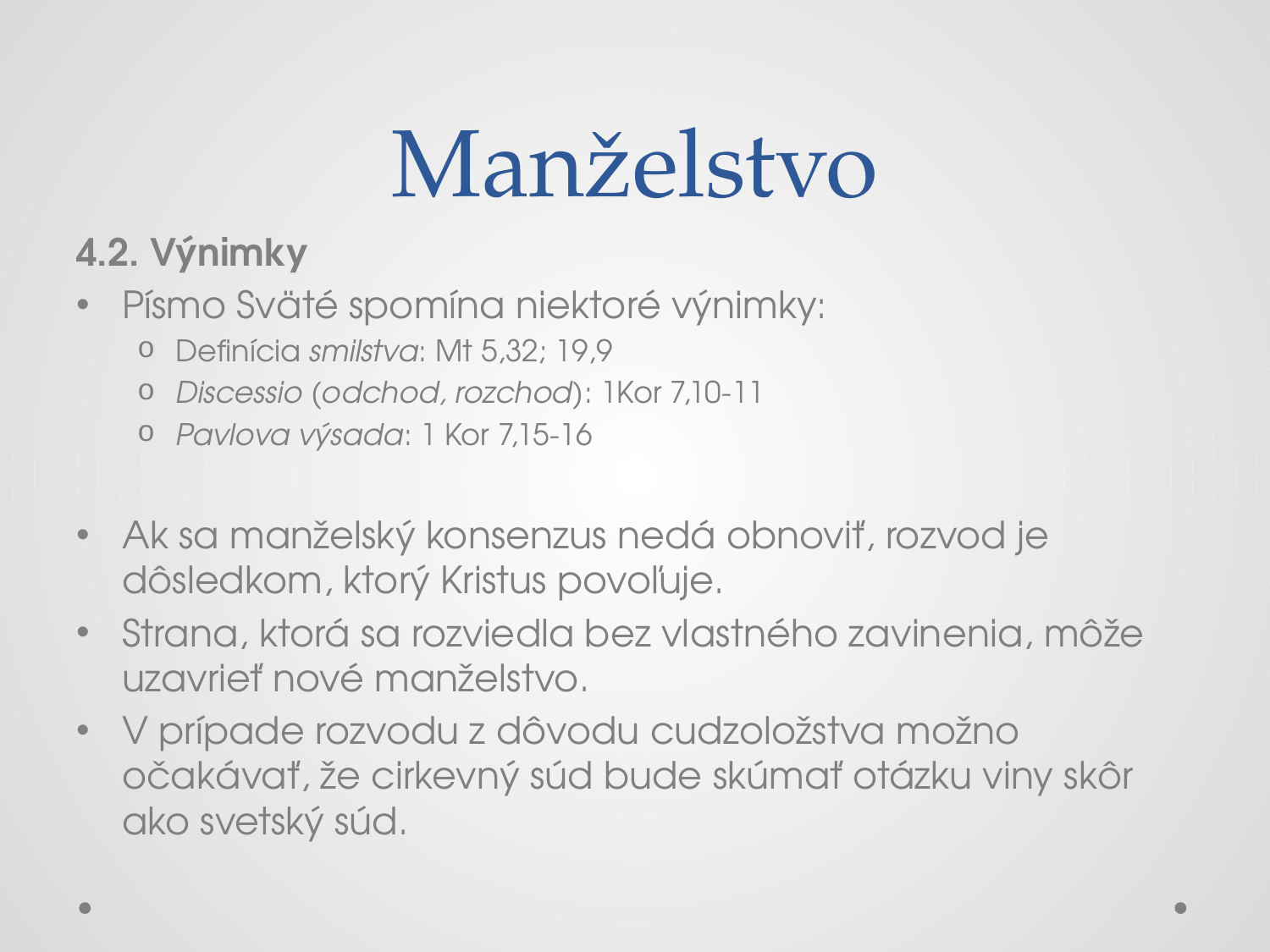

# Manželstvo
4.2. Výnimky
Písmo Sväté spomína niektoré výnimky:
Definícia smilstva: Mt 5,32; 19,9
Discessio (odchod, rozchod): 1Kor 7,10-11
Pavlova výsada: 1 Kor 7,15-16

Ak sa manželský konsenzus nedá obnoviť, rozvod je dôsledkom, ktorý Kristus povoľuje.
Strana, ktorá sa rozviedla bez vlastného zavinenia, môže uzavrieť nové manželstvo.
V prípade rozvodu z dôvodu cudzoložstva možno očakávať, že cirkevný súd bude skúmať otázku viny skôr ako svetský súd.